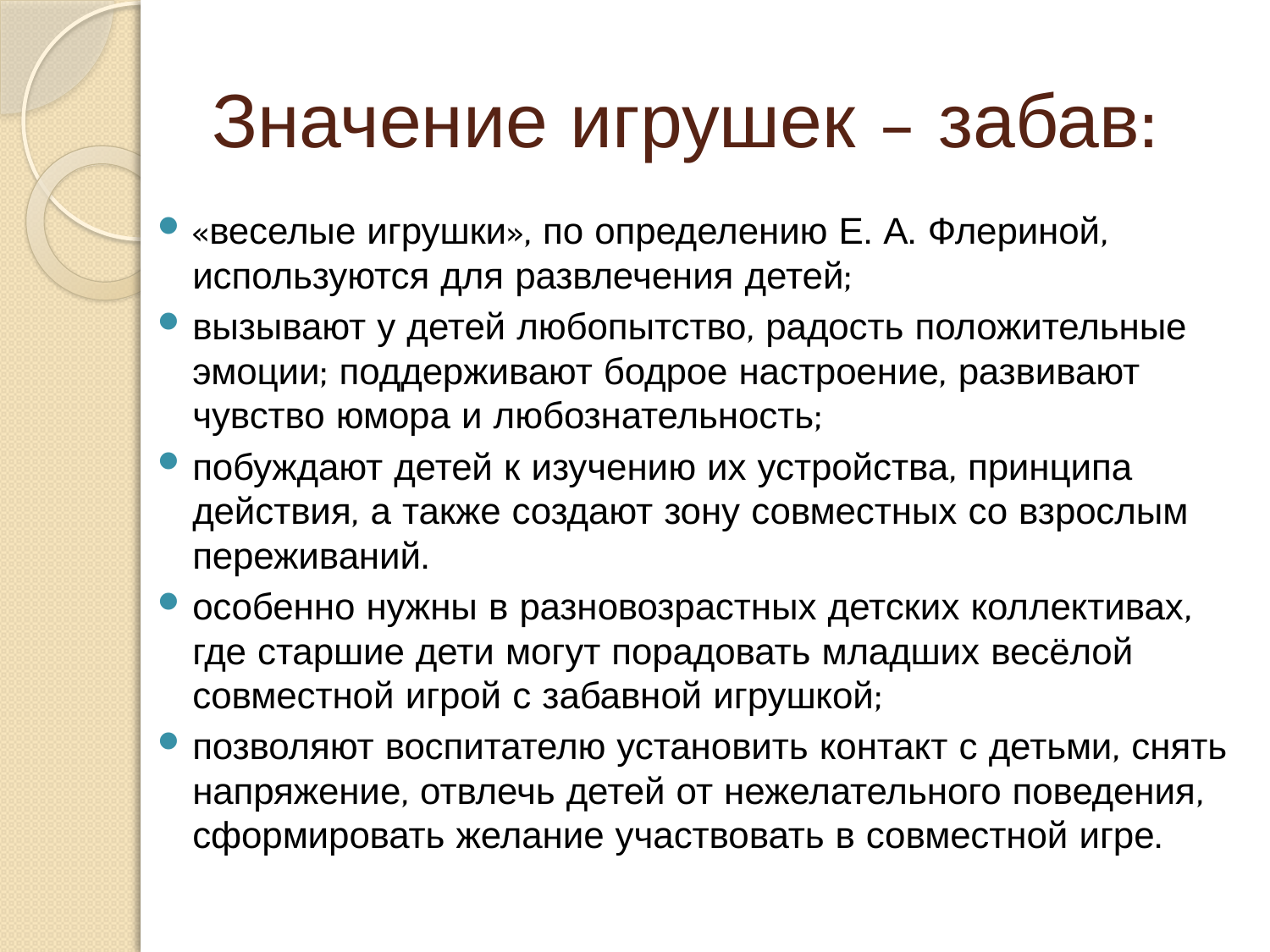

# Значение игрушек – забав:
«веселые игрушки», по определению Е. А. Флериной, используются для развлечения детей;
вызывают у детей любопытство, радость положительные эмоции; поддерживают бодрое настроение, развивают чувство юмора и любознательность;
побуждают детей к изучению их устройства, принципа действия, а также создают зону совместных со взрослым переживаний.
особенно нужны в разновозрастных детских коллективах, где старшие дети могут порадовать младших весёлой совместной игрой с забавной игрушкой;
позволяют воспитателю установить контакт с детьми, снять напряжение, отвлечь детей от нежелательного поведения, сформировать желание участвовать в совместной игре.